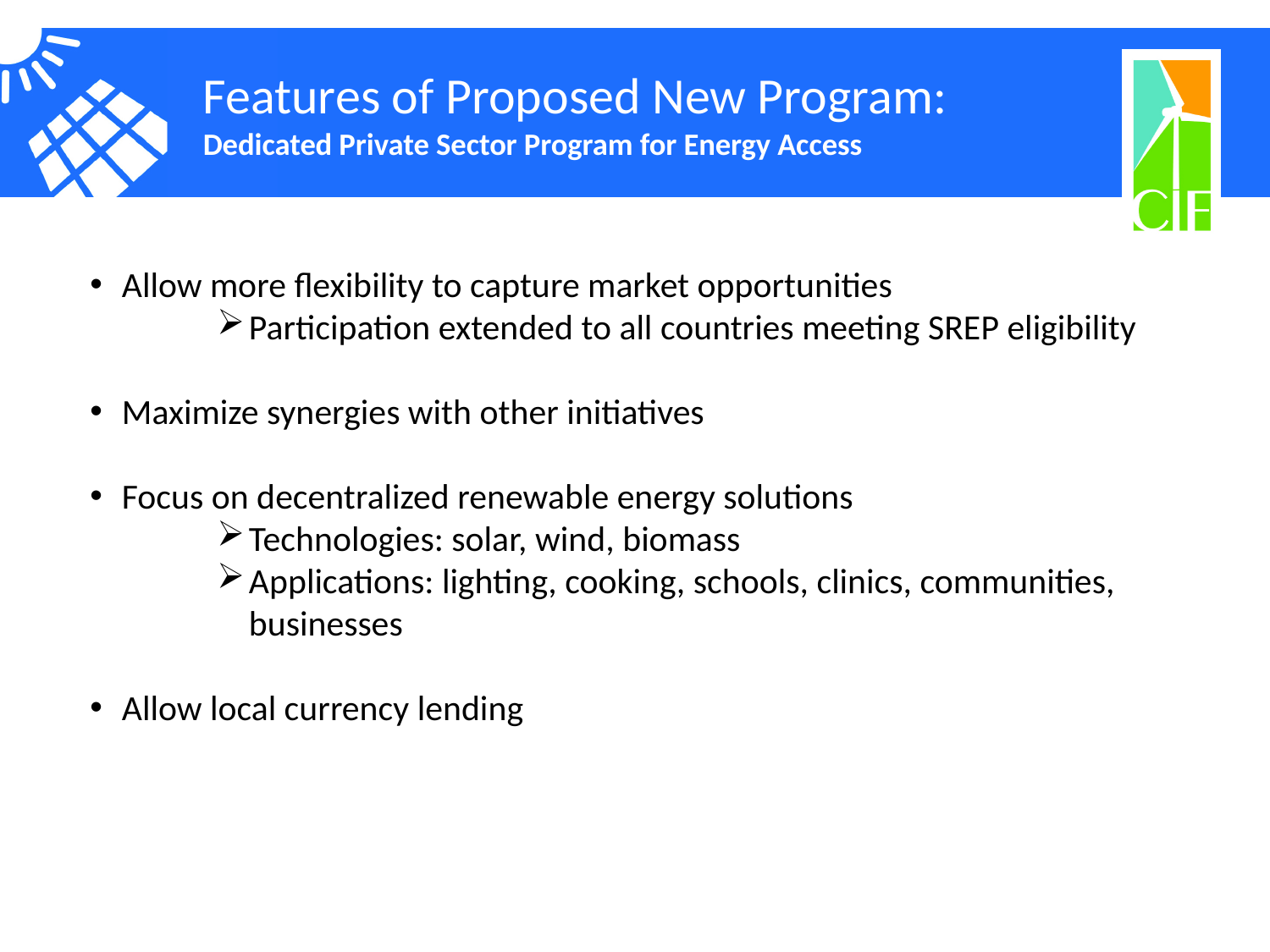

# Features of Proposed New Program: Dedicated Private Sector Program for Energy Access
Allow more flexibility to capture market opportunities
Participation extended to all countries meeting SREP eligibility

Maximize synergies with other initiatives

Focus on decentralized renewable energy solutions
Technologies: solar, wind, biomass
Applications: lighting, cooking, schools, clinics, communities, businesses

Allow local currency lending